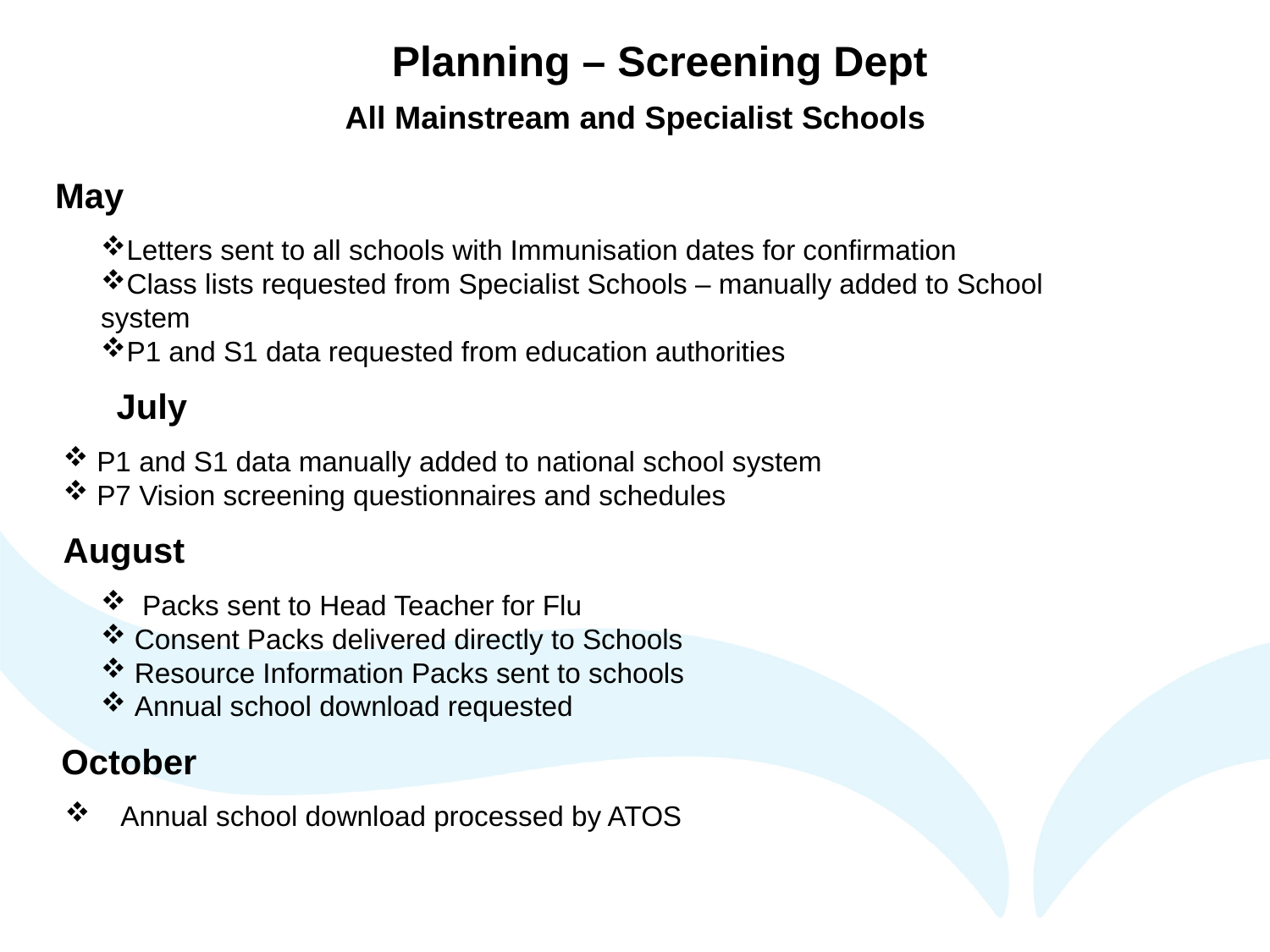

Planning – Screening Dept
All Mainstream and Specialist Schools

  May

Letters sent to all schools with Immunisation dates for confirmation
Class lists requested from Specialist Schools – manually added to School
system
P1 and S1 data requested from education authorities

  July

 P1 and S1 data manually added to national school system
 P7 Vision screening questionnaires and schedules

August

  Packs sent to Head Teacher for Flu
 Consent Packs delivered directly to Schools
 Resource Information Packs sent to schools
 Annual school download requested

 October

 Annual school download processed by ATOS